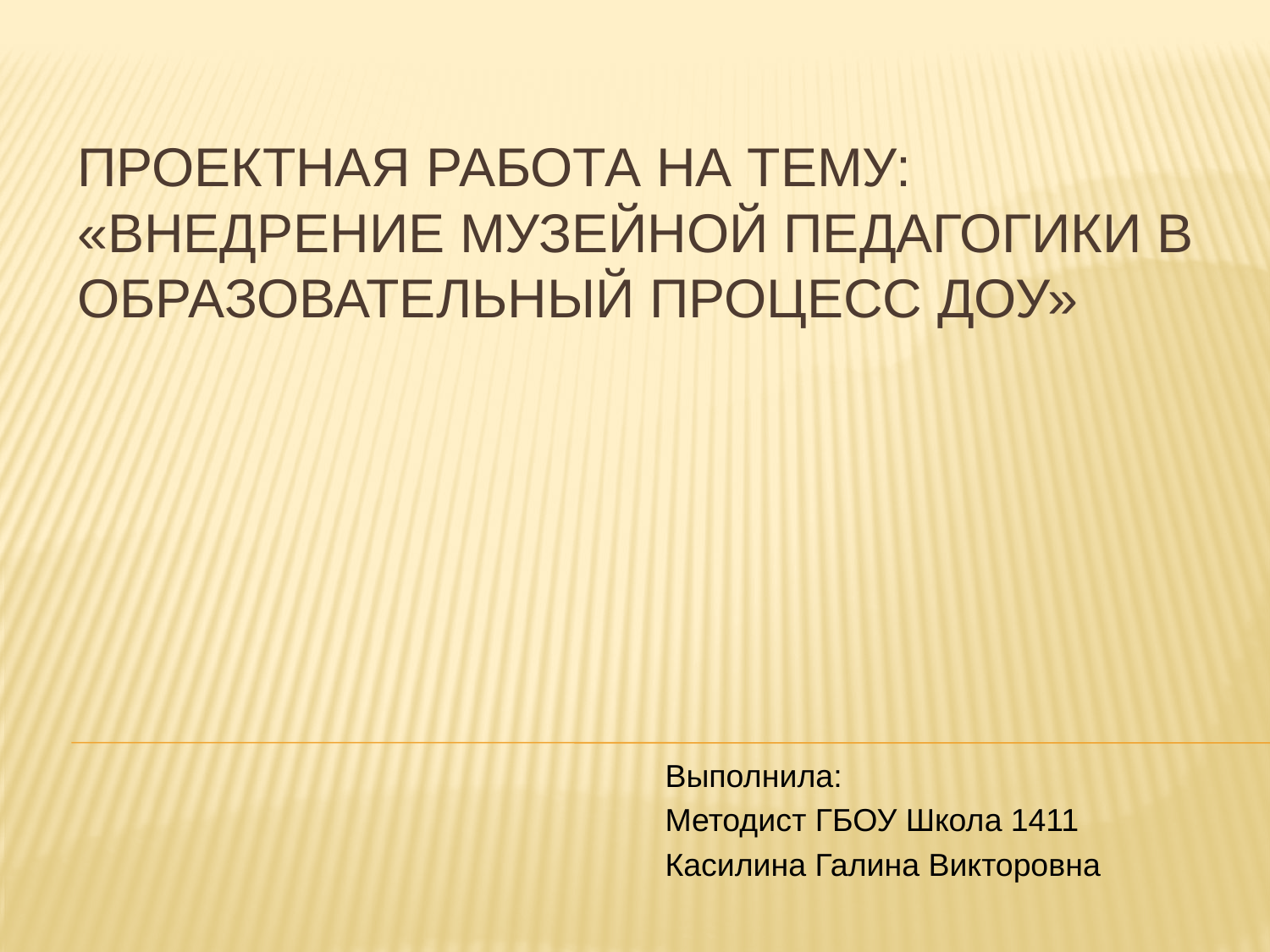

# ПРОЕКТНАЯ работа на тему:  «Внедрение музейной педагогики в образовательный процесс ДОУ»

                             Выполнила:
                             Методист ГБОУ Школа 1411
                             Касилина Галина Викторовна